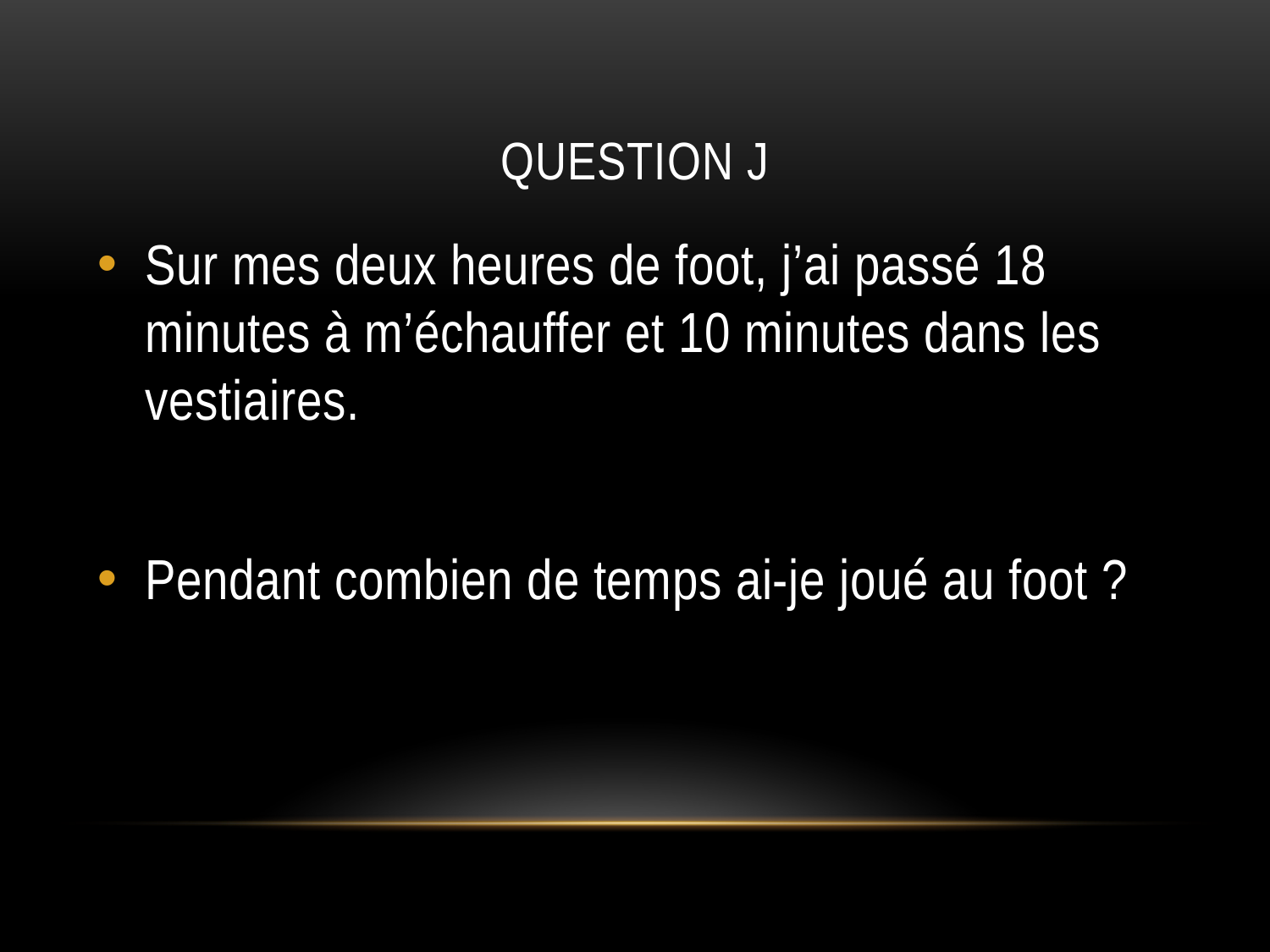

# QUESTION J
Sur mes deux heures de foot, j’ai passé 18 minutes à m’échauffer et 10 minutes dans les vestiaires.

Pendant combien de temps ai-je joué au foot ?